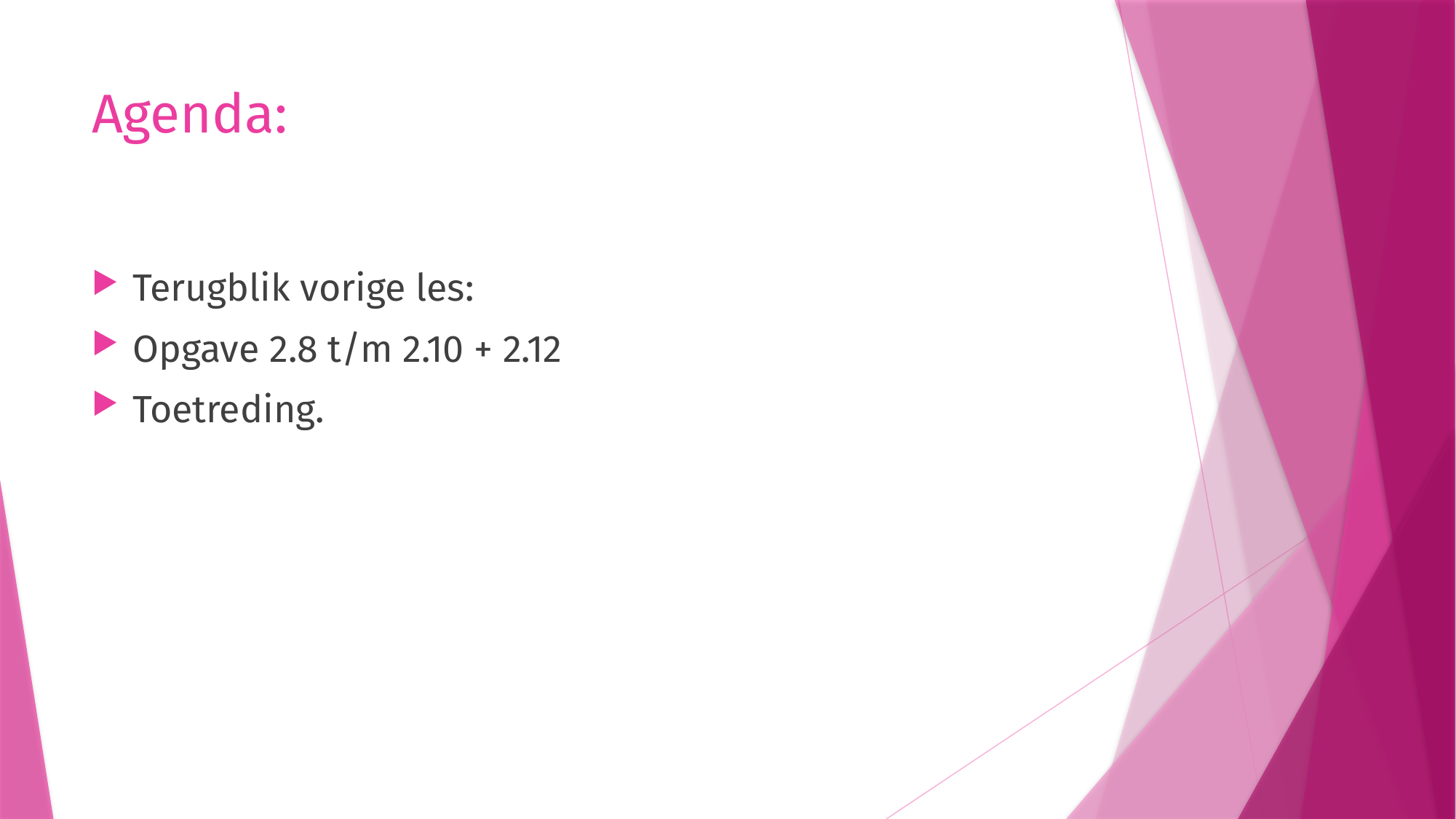

# Agenda:
Terugblik vorige les:
Opgave 2.8 t/m 2.10 + 2.12
Toetreding.